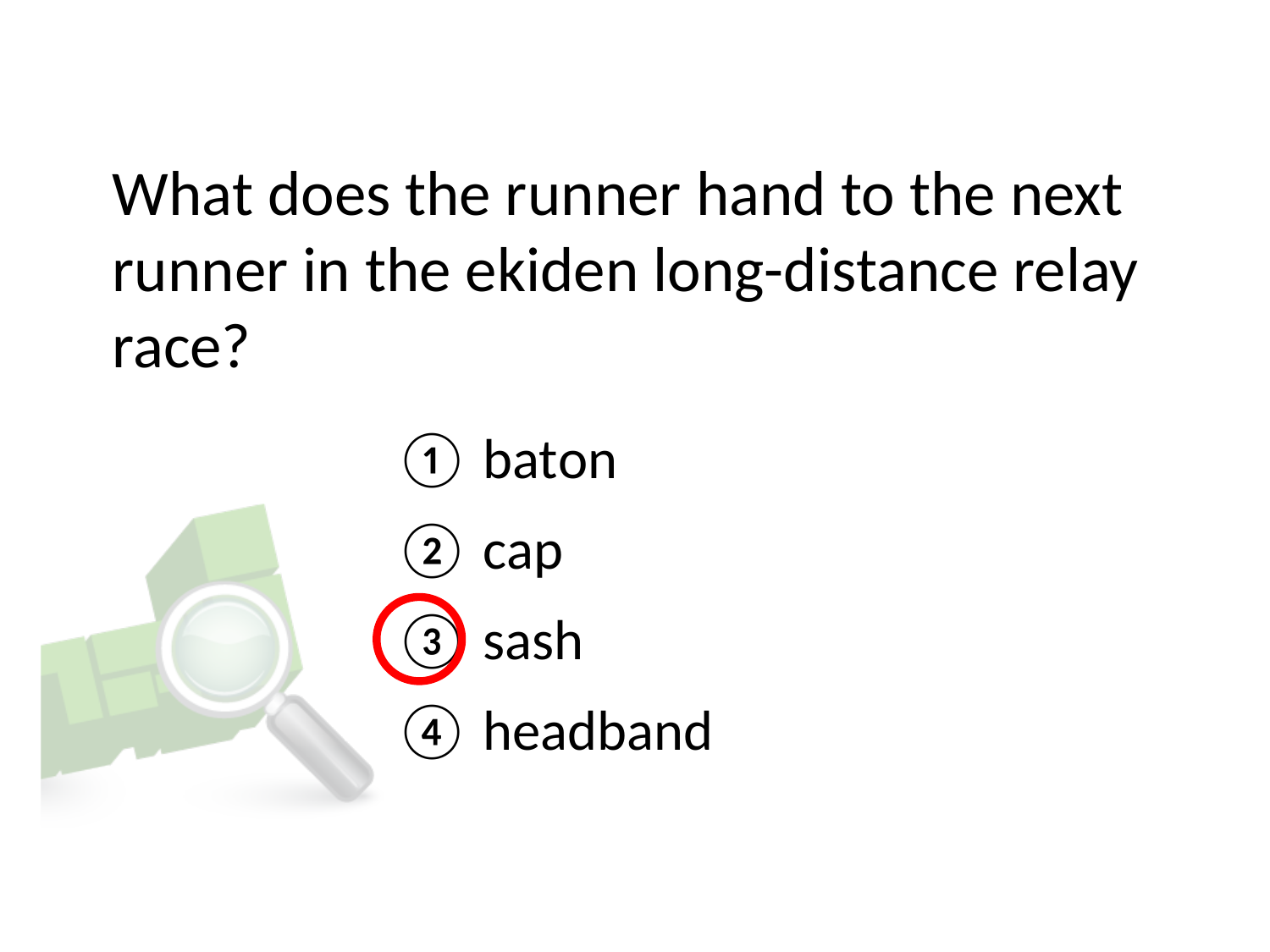

# What does the runner hand to the next runner in the ekiden long-distance relay race?
① baton
② cap
③ sash
④ headband